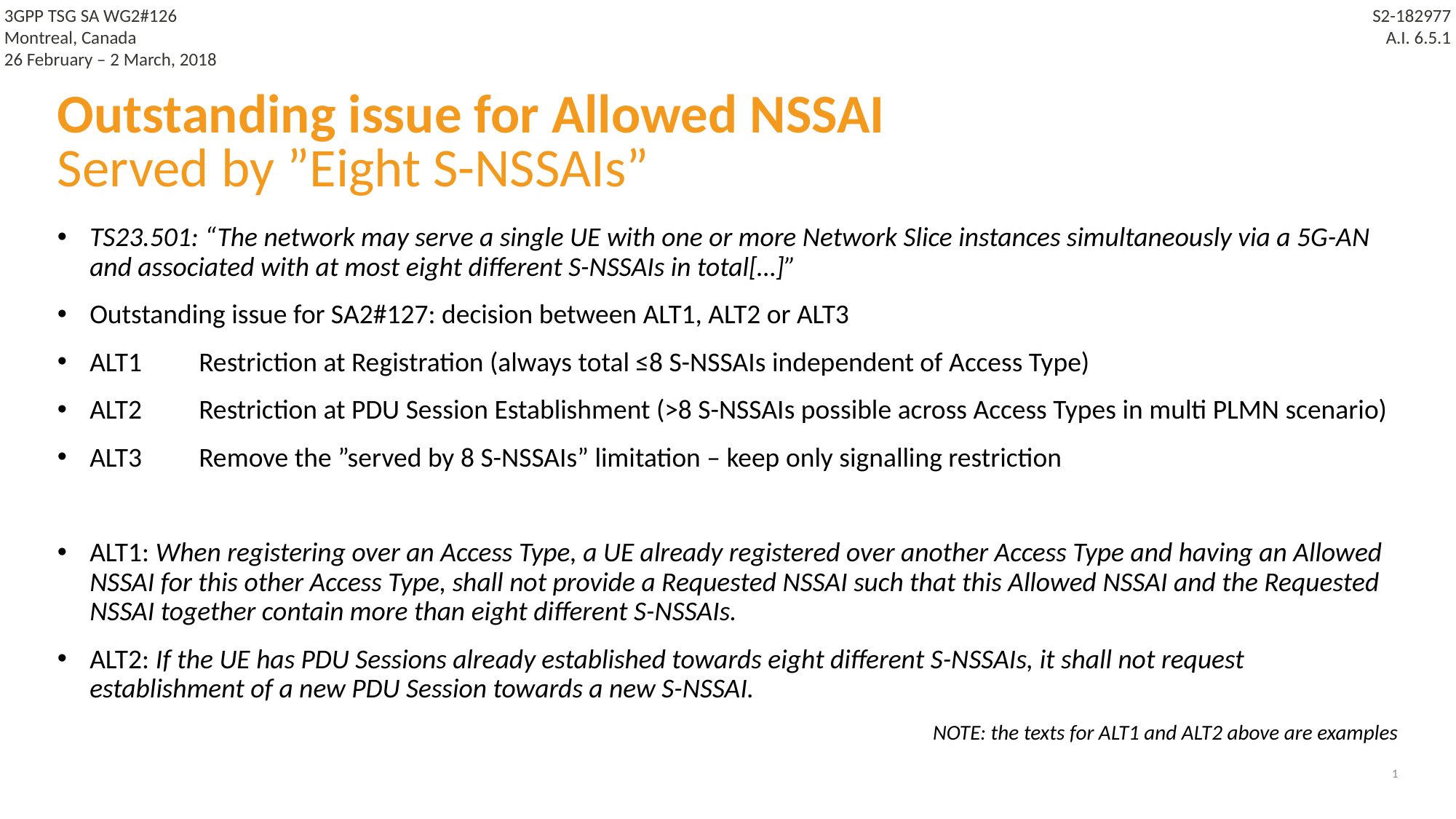

3GPP TSG SA WG2#126
Montreal, Canada
26 February – 2 March, 2018
S2-182977
A.I. 6.5.1
# Outstanding issue for Allowed NSSAI Served by ”Eight S-NSSAIs”
TS23.501: “The network may serve a single UE with one or more Network Slice instances simultaneously via a 5G-AN and associated with at most eight different S-NSSAIs in total[…]”
Outstanding issue for SA2#127: decision between ALT1, ALT2 or ALT3
ALT1	Restriction at Registration (always total ≤8 S-NSSAIs independent of Access Type)
ALT2	Restriction at PDU Session Establishment (>8 S-NSSAIs possible across Access Types in multi PLMN scenario)
ALT3	Remove the ”served by 8 S-NSSAIs” limitation – keep only signalling restriction

ALT1: When registering over an Access Type, a UE already registered over another Access Type and having an Allowed NSSAI for this other Access Type, shall not provide a Requested NSSAI such that this Allowed NSSAI and the Requested NSSAI together contain more than eight different S-NSSAIs.
ALT2: If the UE has PDU Sessions already established towards eight different S-NSSAIs, it shall not request establishment of a new PDU Session towards a new S-NSSAI.
NOTE: the texts for ALT1 and ALT2 above are examples
1